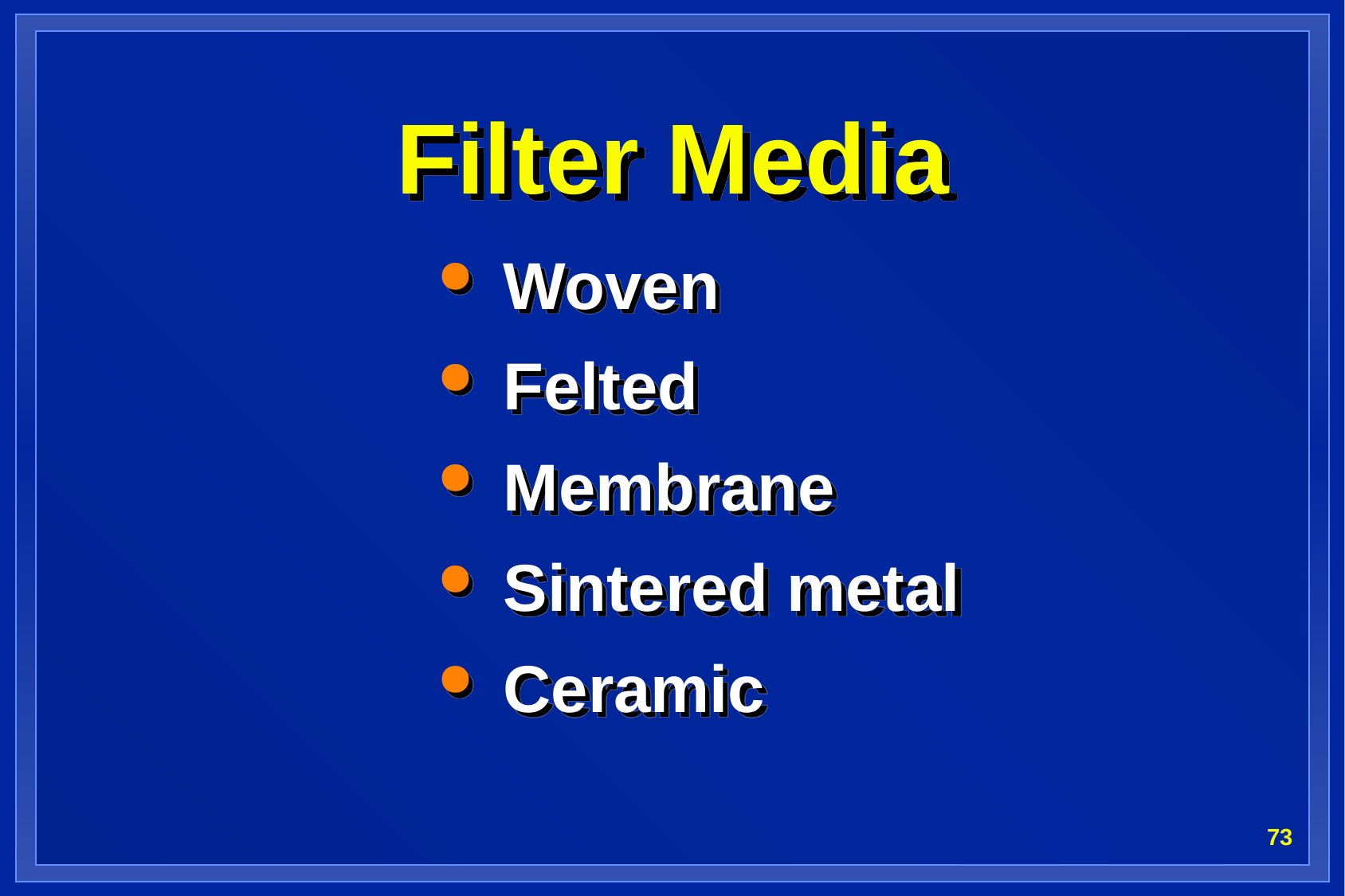

# Filter Media
 Woven
 Felted
 Membrane
 Sintered metal
 Ceramic

73